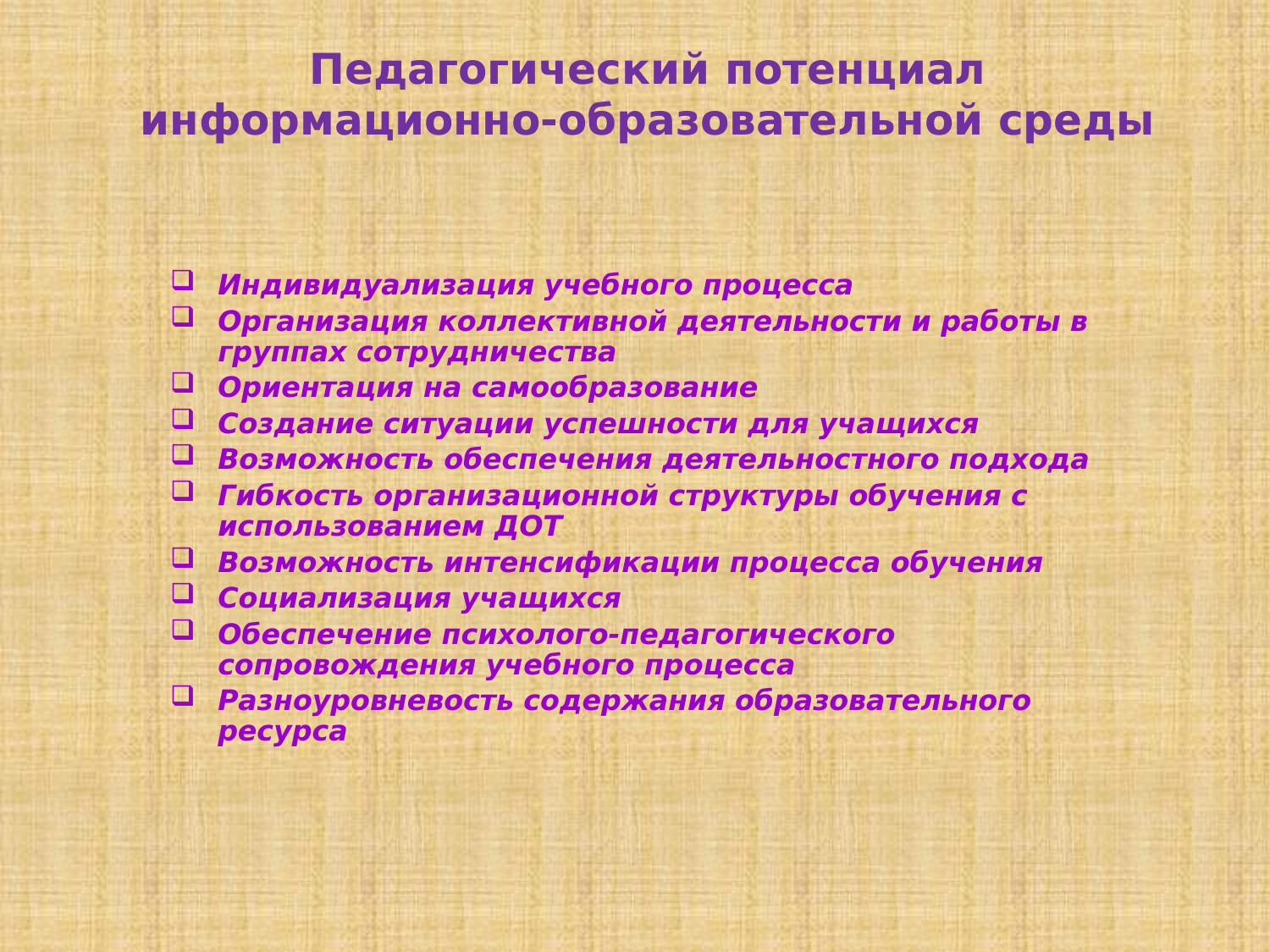

# Педагогический потенциал информационно-образовательной среды
Индивидуализация учебного процесса
Организация коллективной деятельности и работы в группах сотрудничества
Ориентация на самообразование
Создание ситуации успешности для учащихся
Возможность обеспечения деятельностного подхода
Гибкость организационной структуры обучения с использованием ДОТ
Возможность интенсификации процесса обучения
Социализация учащихся
Обеспечение психолого-педагогического сопровождения учебного процесса
Разноуровневость содержания образовательного ресурса